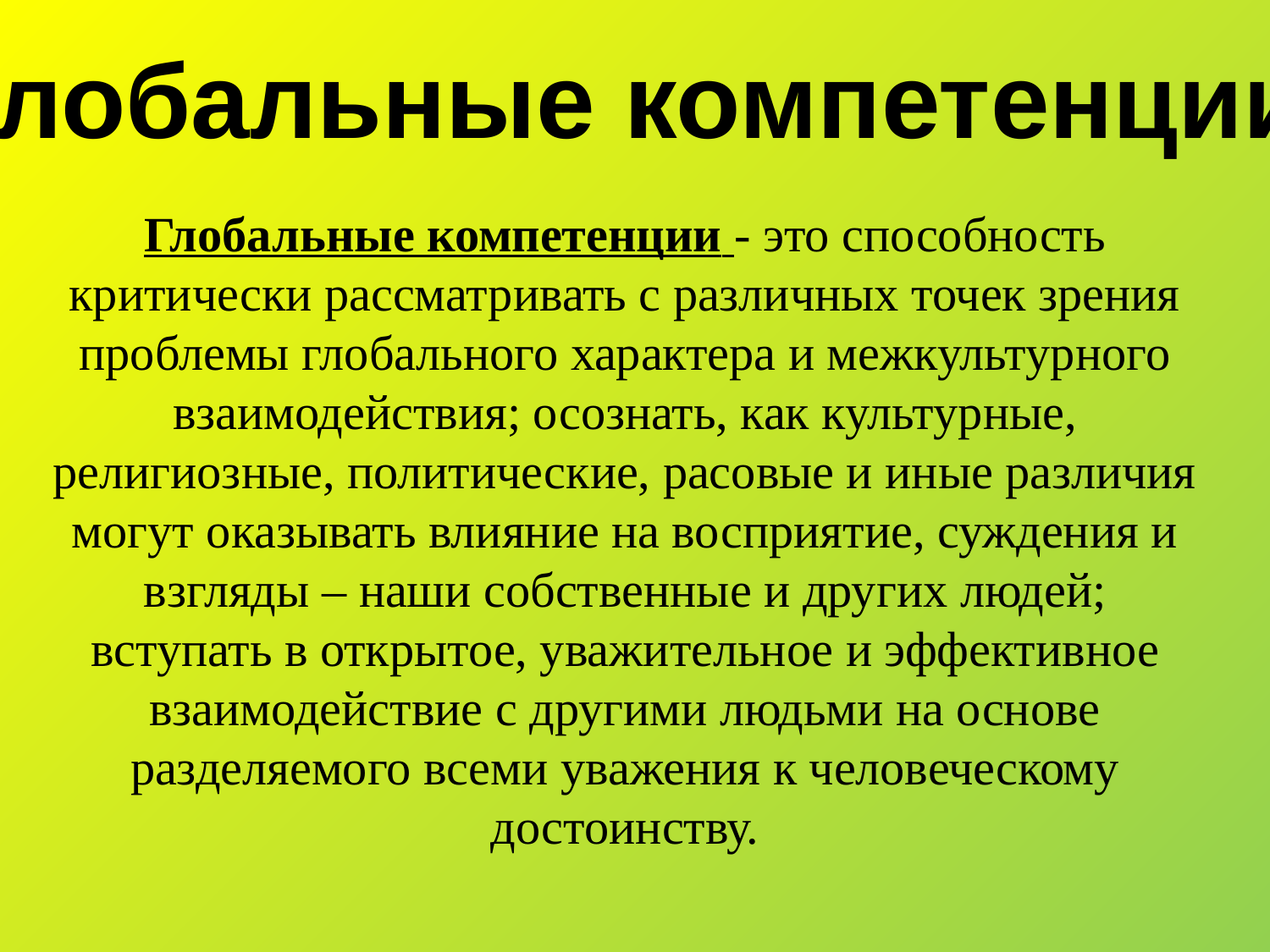

Глобальные компетенции
Глобальные компетенции - это способность критически рассматривать с различных точек зрения проблемы глобального характера и межкультурного взаимодействия; осознать, как культурные, религиозные, политические, расовые и иные различия могут оказывать влияние на восприятие, суждения и взгляды – наши собственные и других людей; вступать в открытое, уважительное и эффективное взаимодействие с другими людьми на основе разделяемого всеми уважения к человеческому достоинству.